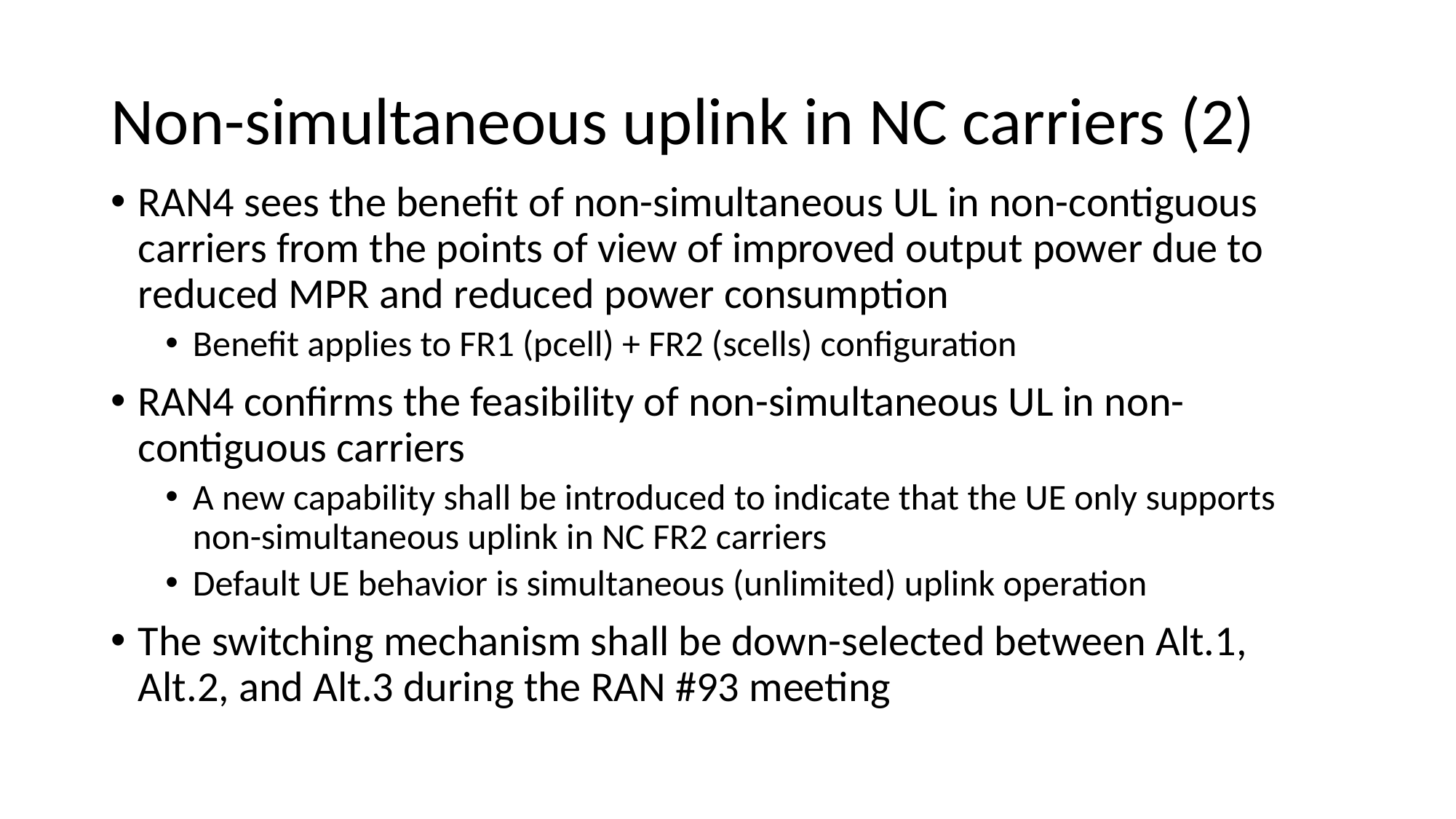

# Non-simultaneous uplink in NC carriers (2)
RAN4 sees the benefit of non-simultaneous UL in non-contiguous carriers from the points of view of improved output power due to reduced MPR and reduced power consumption
Benefit applies to FR1 (pcell) + FR2 (scells) configuration
RAN4 confirms the feasibility of non-simultaneous UL in non-contiguous carriers
A new capability shall be introduced to indicate that the UE only supports non-simultaneous uplink in NC FR2 carriers
Default UE behavior is simultaneous (unlimited) uplink operation
The switching mechanism shall be down-selected between Alt.1, Alt.2, and Alt.3 during the RAN #93 meeting